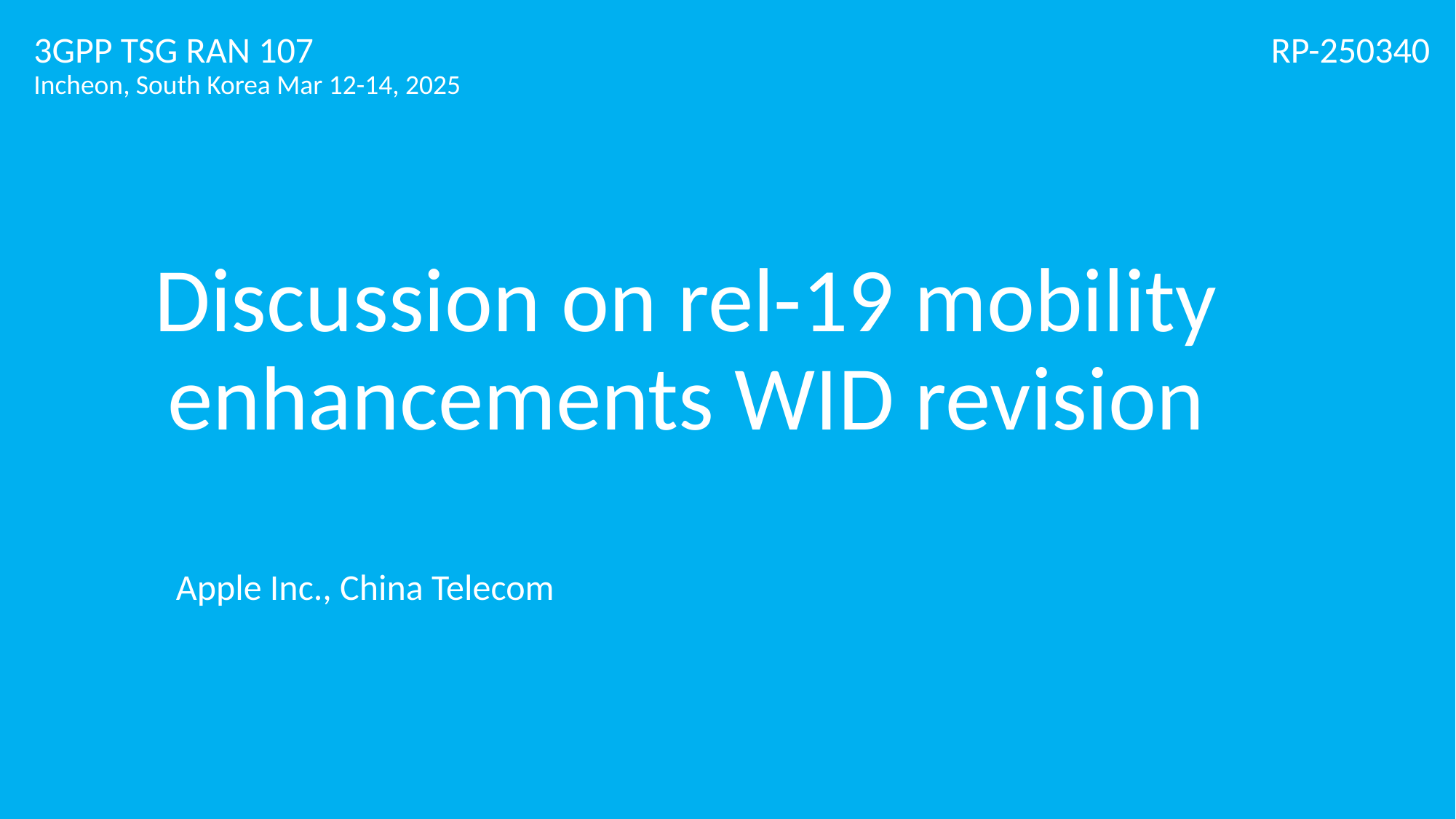

3GPP TSG RAN 107
Incheon, South Korea Mar 12-14, 2025
RP-250340
# Discussion on rel-19 mobility enhancements WID revision
Apple Inc., China Telecom